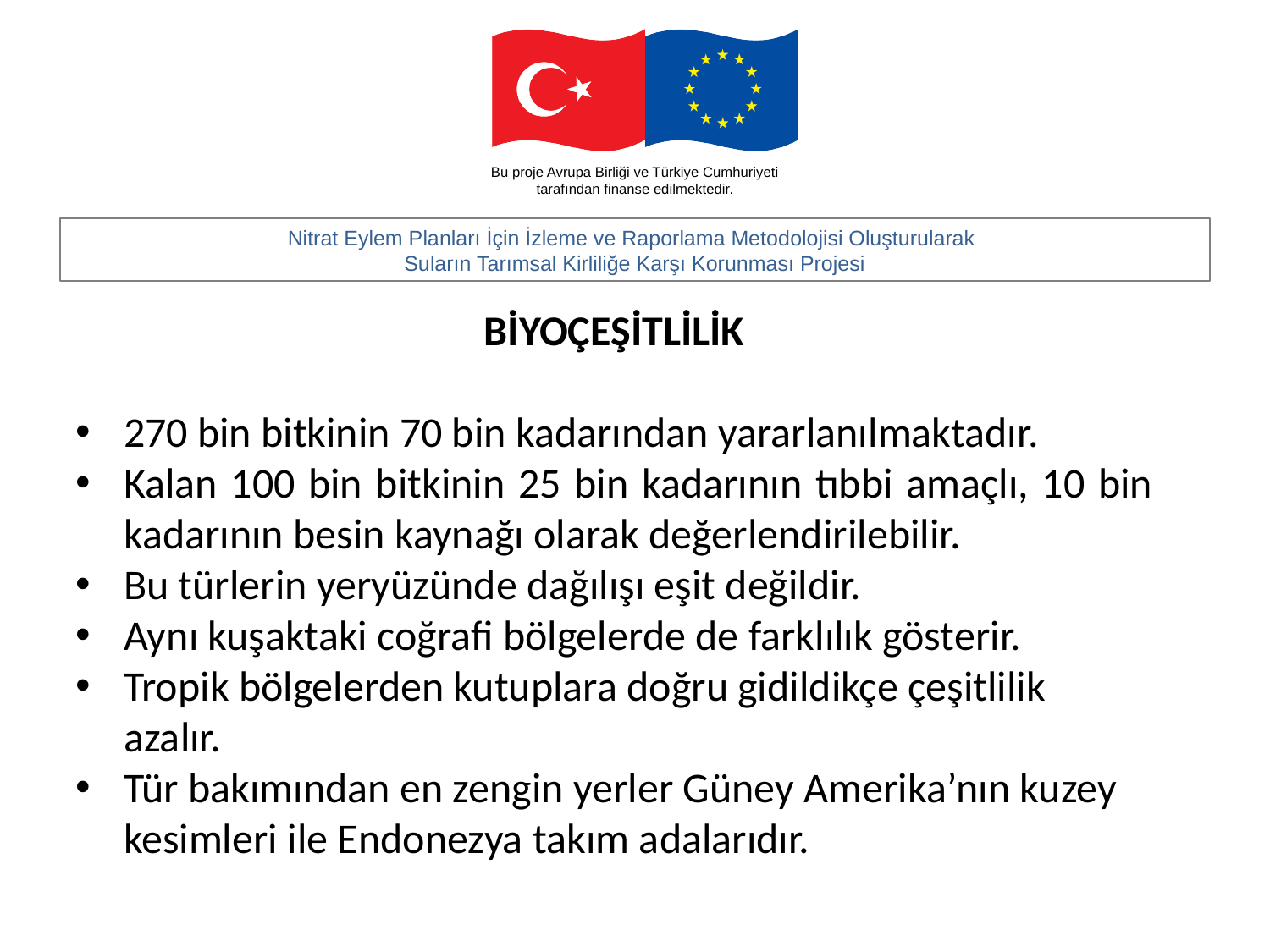

BİYOÇEŞİTLİLİK

270 bin bitkinin 70 bin kadarından yararlanılmaktadır.
Kalan 100 bin bitkinin 25 bin kadarının tıbbi amaçlı, 10 bin kadarının besin kaynağı olarak değerlendirilebilir.
Bu türlerin yeryüzünde dağılışı eşit değildir.
Aynı kuşaktaki coğrafi bölgelerde de farklılık gösterir.
Tropik bölgelerden kutuplara doğru gidildikçe çeşitlilik azalır.
Tür bakımından en zengin yerler Güney Amerika’nın kuzey kesimleri ile Endonezya takım adalarıdır.